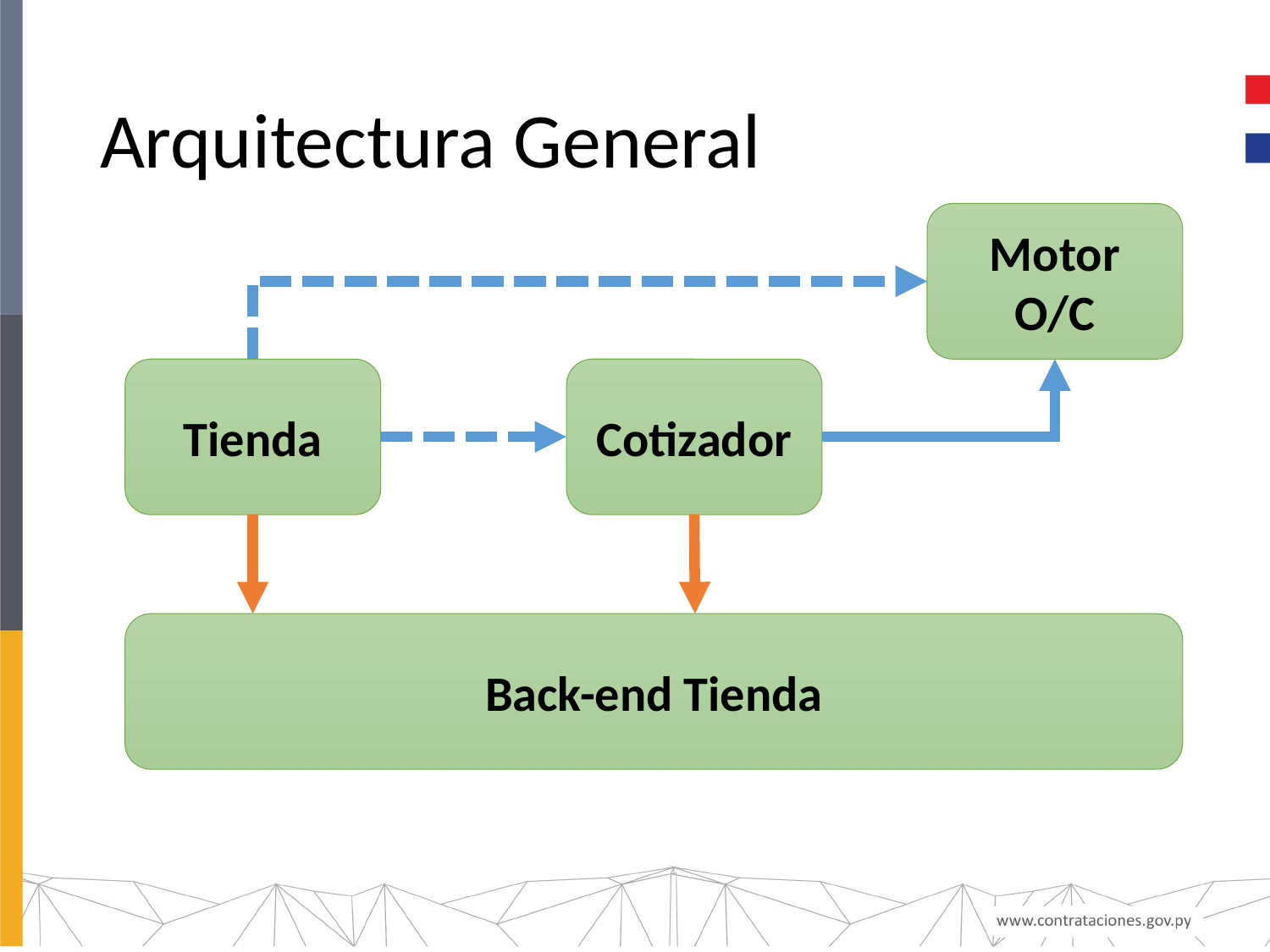

# Arquitectura General
Motor
O/C
Tienda
Cotizador
Back-end Tienda